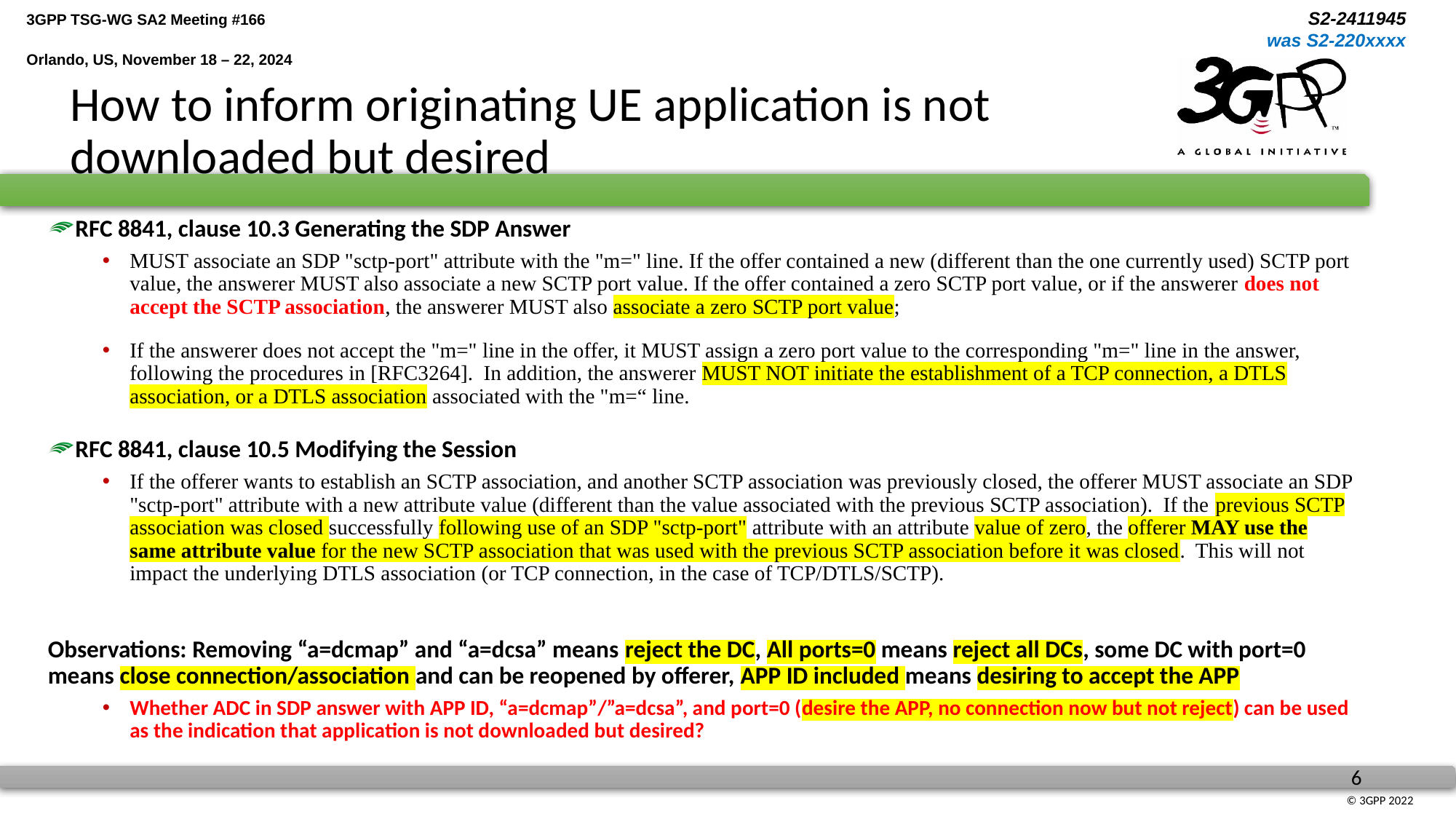

# How to inform originating UE application is not downloaded but desired
RFC 8841, clause 10.3 Generating the SDP Answer
MUST associate an SDP "sctp-port" attribute with the "m=" line. If the offer contained a new (different than the one currently used) SCTP port value, the answerer MUST also associate a new SCTP port value. If the offer contained a zero SCTP port value, or if the answerer does not accept the SCTP association, the answerer MUST also associate a zero SCTP port value;
If the answerer does not accept the "m=" line in the offer, it MUST assign a zero port value to the corresponding "m=" line in the answer, following the procedures in [RFC3264].  In addition, the answerer MUST NOT initiate the establishment of a TCP connection, a DTLS association, or a DTLS association associated with the "m=“ line.
RFC 8841, clause 10.5 Modifying the Session
If the offerer wants to establish an SCTP association, and another SCTP association was previously closed, the offerer MUST associate an SDP "sctp-port" attribute with a new attribute value (different than the value associated with the previous SCTP association).  If the previous SCTP association was closed successfully following use of an SDP "sctp-port" attribute with an attribute value of zero, the offerer MAY use the same attribute value for the new SCTP association that was used with the previous SCTP association before it was closed.  This will not impact the underlying DTLS association (or TCP connection, in the case of TCP/DTLS/SCTP).

Observations: Removing “a=dcmap” and “a=dcsa” means reject the DC, All ports=0 means reject all DCs, some DC with port=0 means close connection/association and can be reopened by offerer, APP ID included means desiring to accept the APP
Whether ADC in SDP answer with APP ID, “a=dcmap”/”a=dcsa”, and port=0 (desire the APP, no connection now but not reject) can be used as the indication that application is not downloaded but desired?